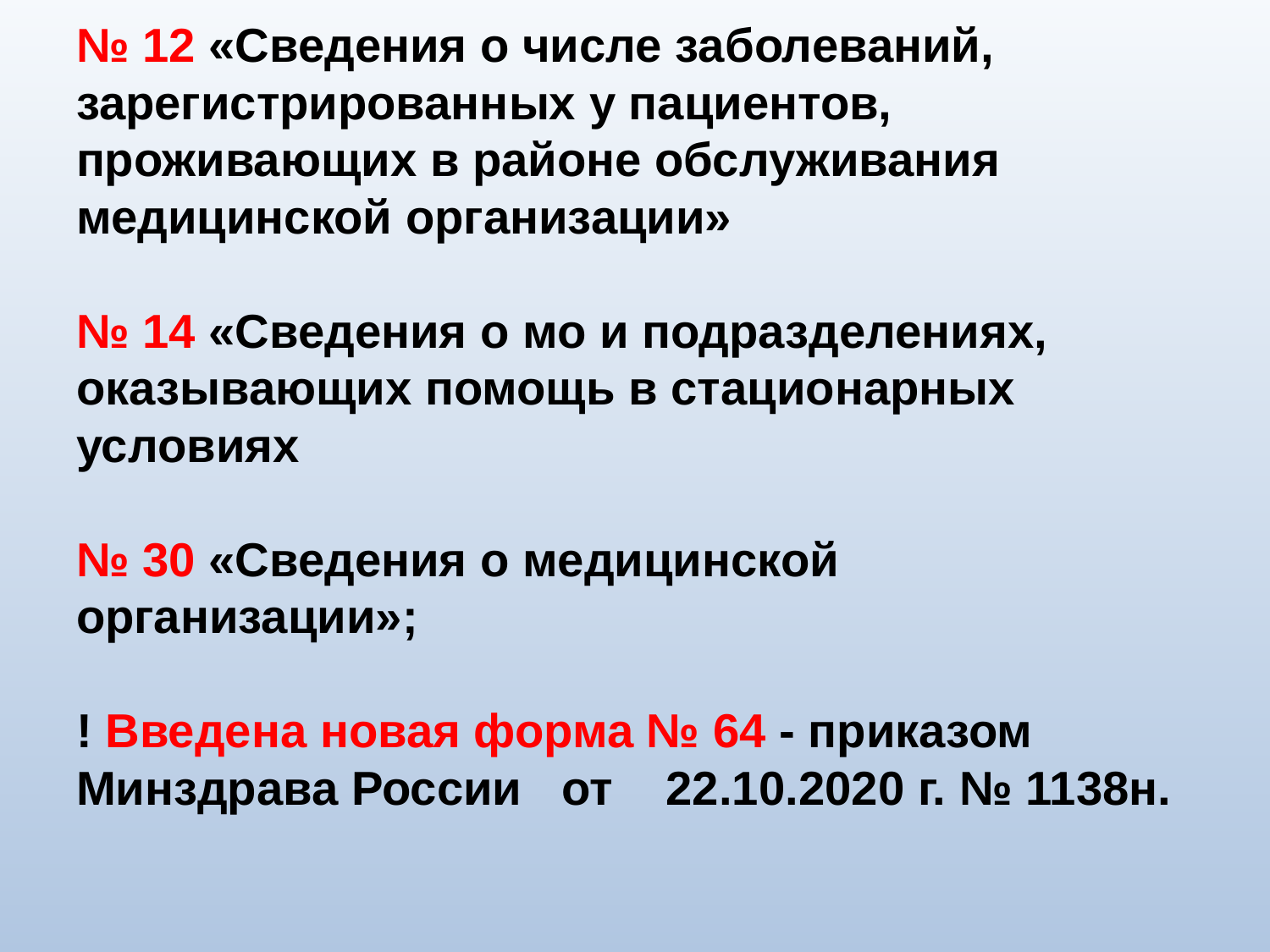

# № 12 «Сведения о числе заболеваний, зарегистрированных у пациентов, проживающих в районе обслуживания медицинской организации» № 12 «Сведения о числе заболеваний, зарегистрированных у пациентов, проживающих в районе обслуживания медицинской организации» № 14 «Сведения о мо и подразделениях, оказывающих помощь в стационарных условиях № 30 «Сведения о медицинской организации»; ! Введена новая форма № 64 - приказом Минздрава России   от    22.10.2020 г. № 1138н.